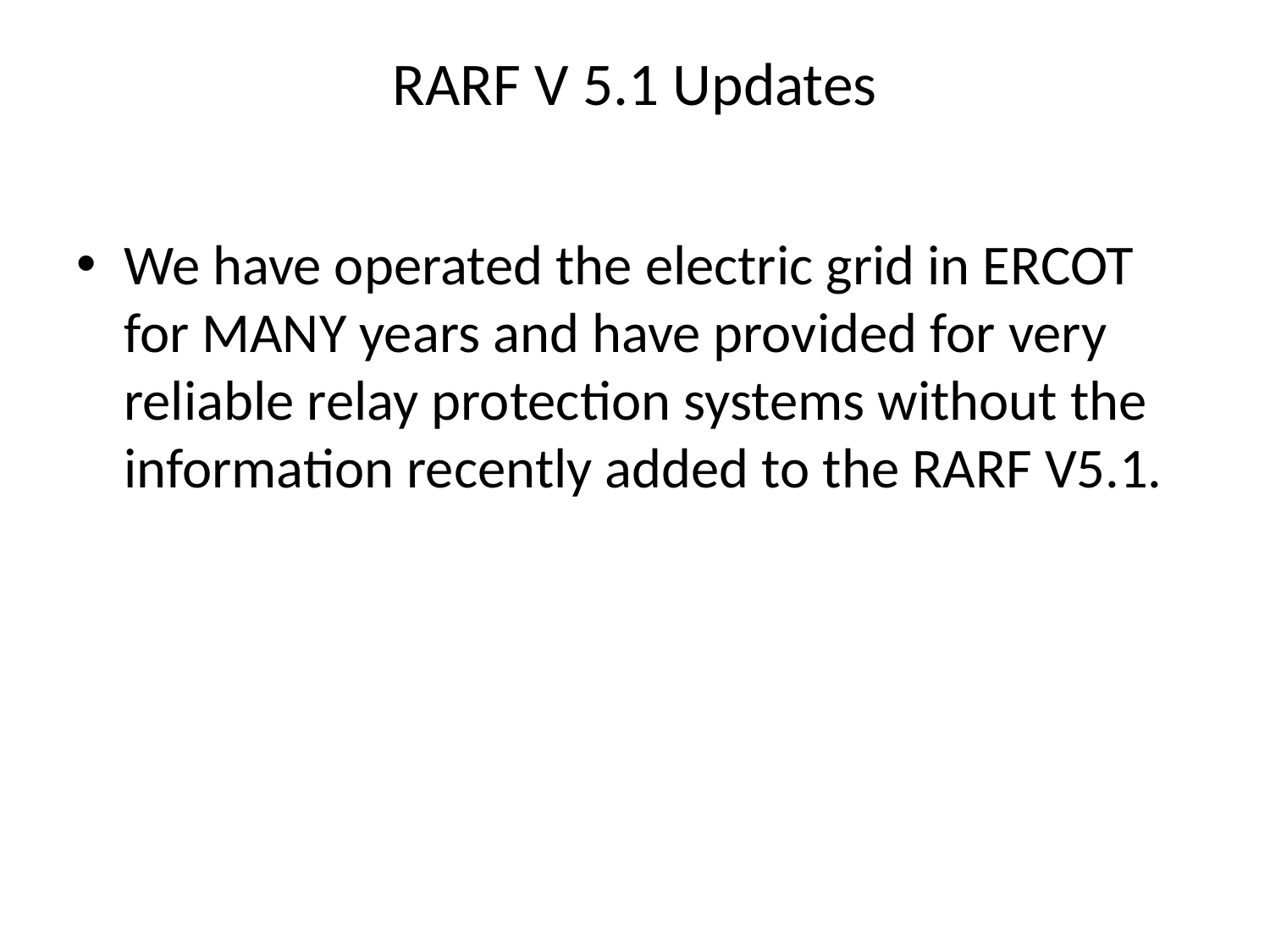

# RARF V 5.1 Updates
We have operated the electric grid in ERCOT for MANY years and have provided for very reliable relay protection systems without the information recently added to the RARF V5.1.